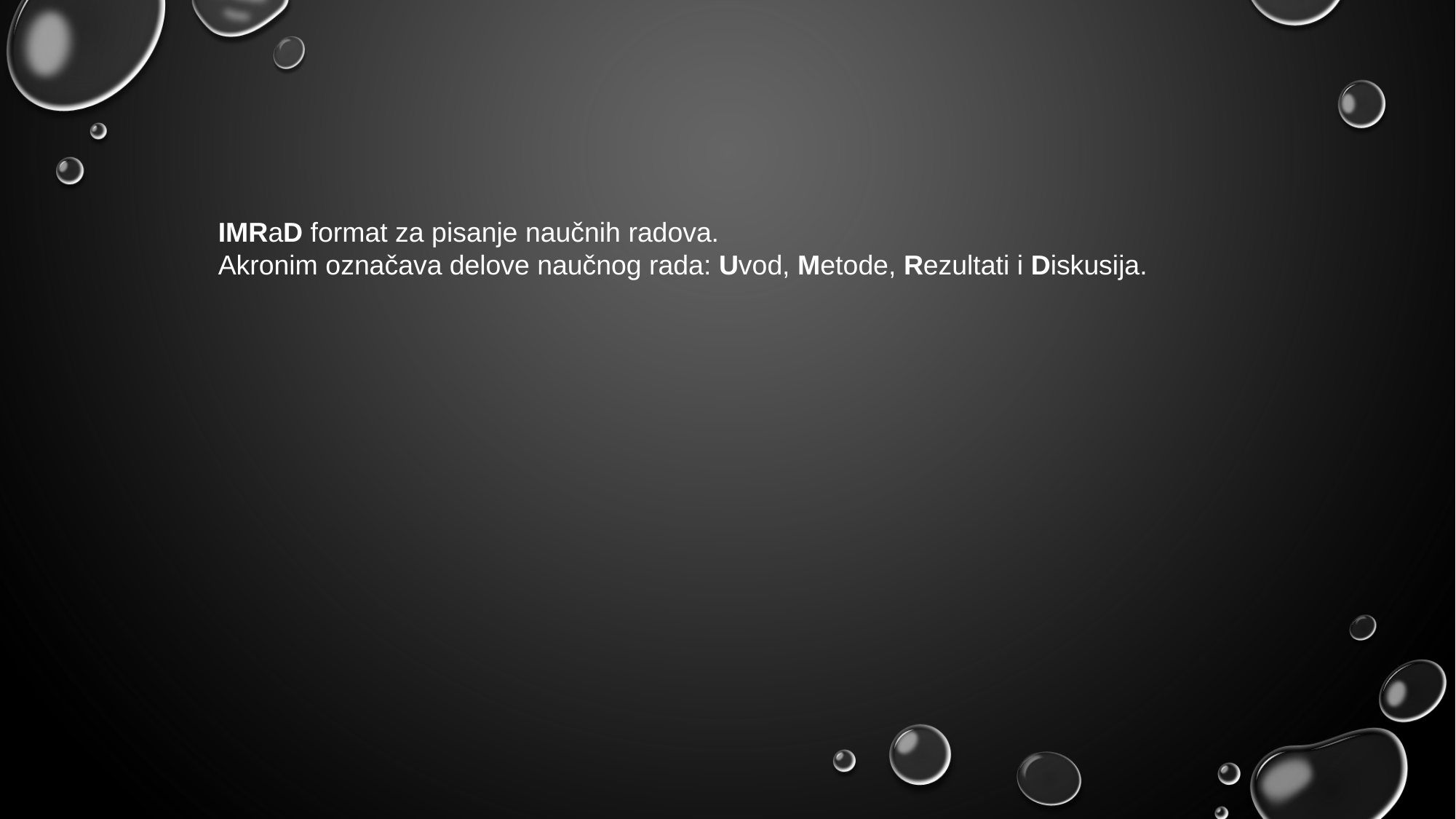

IMRaD format za pisanje naučnih radova.
Akronim označava delove naučnog rada: Uvod, Metode, Rezultati i Diskusija.